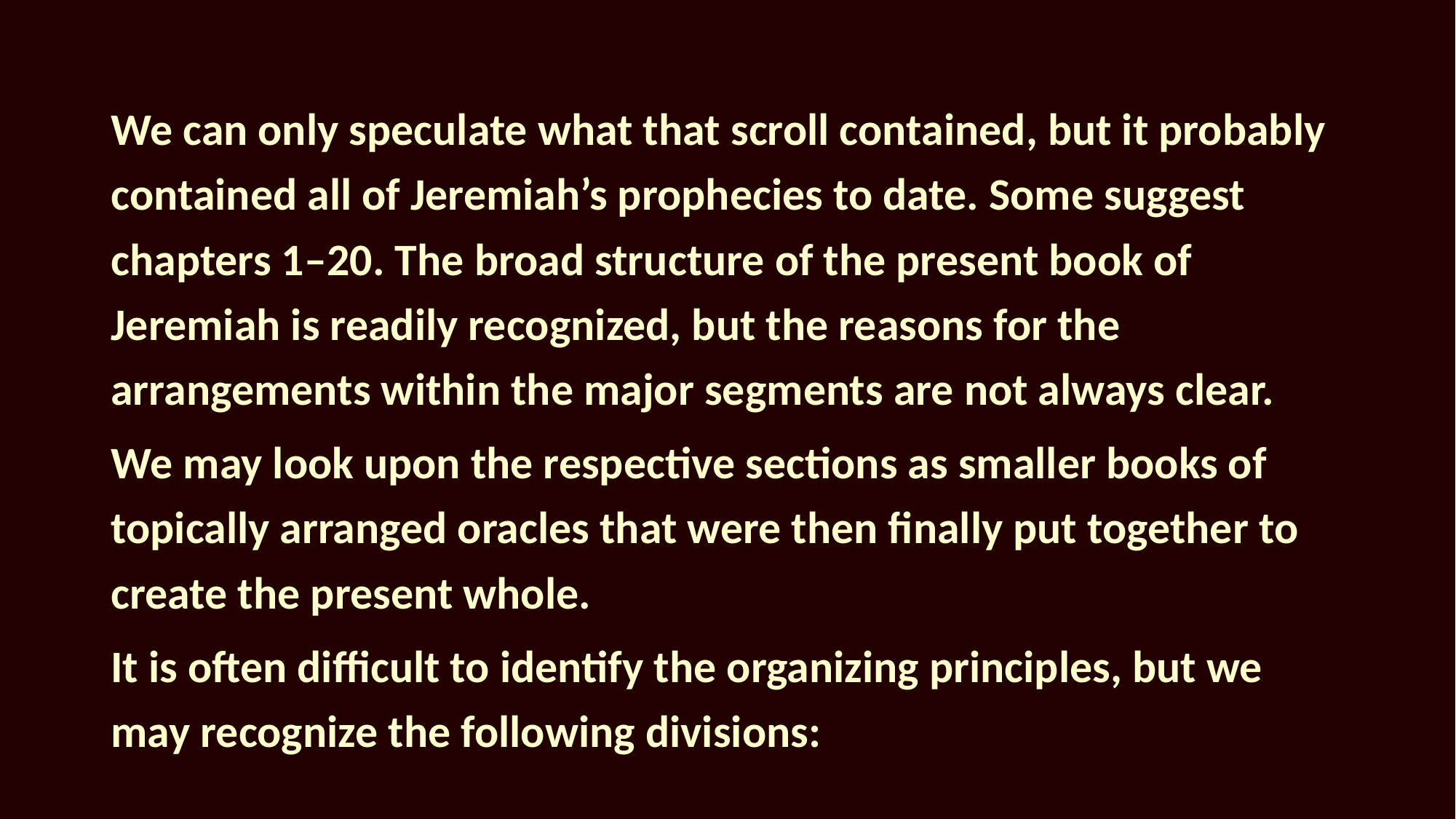

We can only speculate what that scroll contained, but it probably contained all of Jeremiah’s prophecies to date. Some suggest chapters 1–20. The broad structure of the present book of Jeremiah is readily recognized, but the reasons for the arrangements within the major segments are not always clear.
We may look upon the respective sections as smaller books of topically arranged oracles that were then finally put together to create the present whole.
It is often difficult to identify the organizing principles, but we may recognize the following divisions: